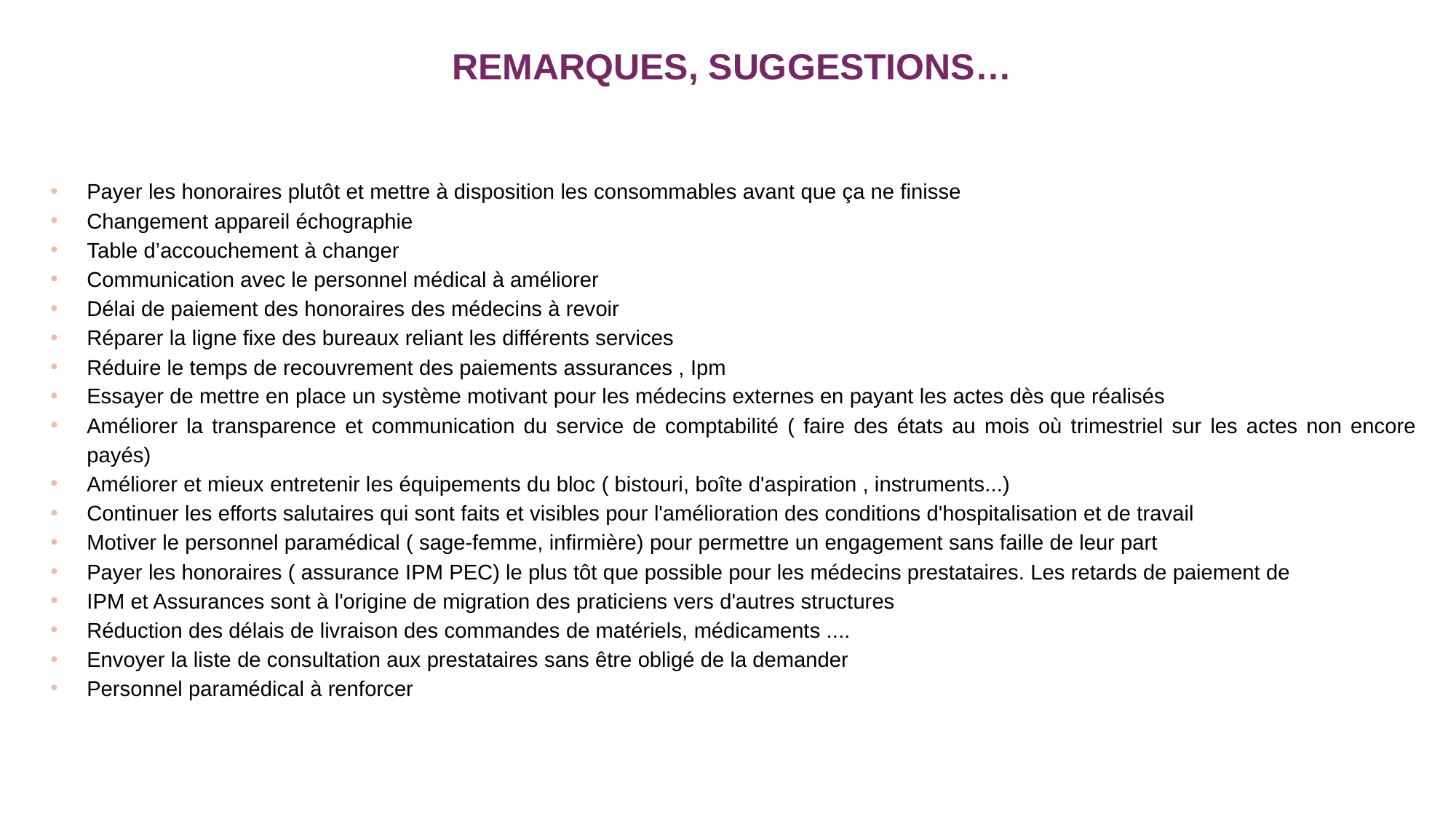

REMARQUES, SUGGESTIONS…

Payer les honoraires plutôt et mettre à disposition les consommables avant que ça ne finisse
Changement appareil échographie
Table d’accouchement à changer
Communication avec le personnel médical à améliorer
Délai de paiement des honoraires des médecins à revoir
Réparer la ligne fixe des bureaux reliant les différents services
Réduire le temps de recouvrement des paiements assurances , Ipm
Essayer de mettre en place un système motivant pour les médecins externes en payant les actes dès que réalisés
Améliorer la transparence et communication du service de comptabilité ( faire des états au mois où trimestriel sur les actes non encore payés)
Améliorer et mieux entretenir les équipements du bloc ( bistouri, boîte d'aspiration , instruments...)
Continuer les efforts salutaires qui sont faits et visibles pour l'amélioration des conditions d'hospitalisation et de travail
Motiver le personnel paramédical ( sage-femme, infirmière) pour permettre un engagement sans faille de leur part
Payer les honoraires ( assurance IPM PEC) le plus tôt que possible pour les médecins prestataires. Les retards de paiement de
IPM et Assurances sont à l'origine de migration des praticiens vers d'autres structures
Réduction des délais de livraison des commandes de matériels, médicaments ....
Envoyer la liste de consultation aux prestataires sans être obligé de la demander
Personnel paramédical à renforcer